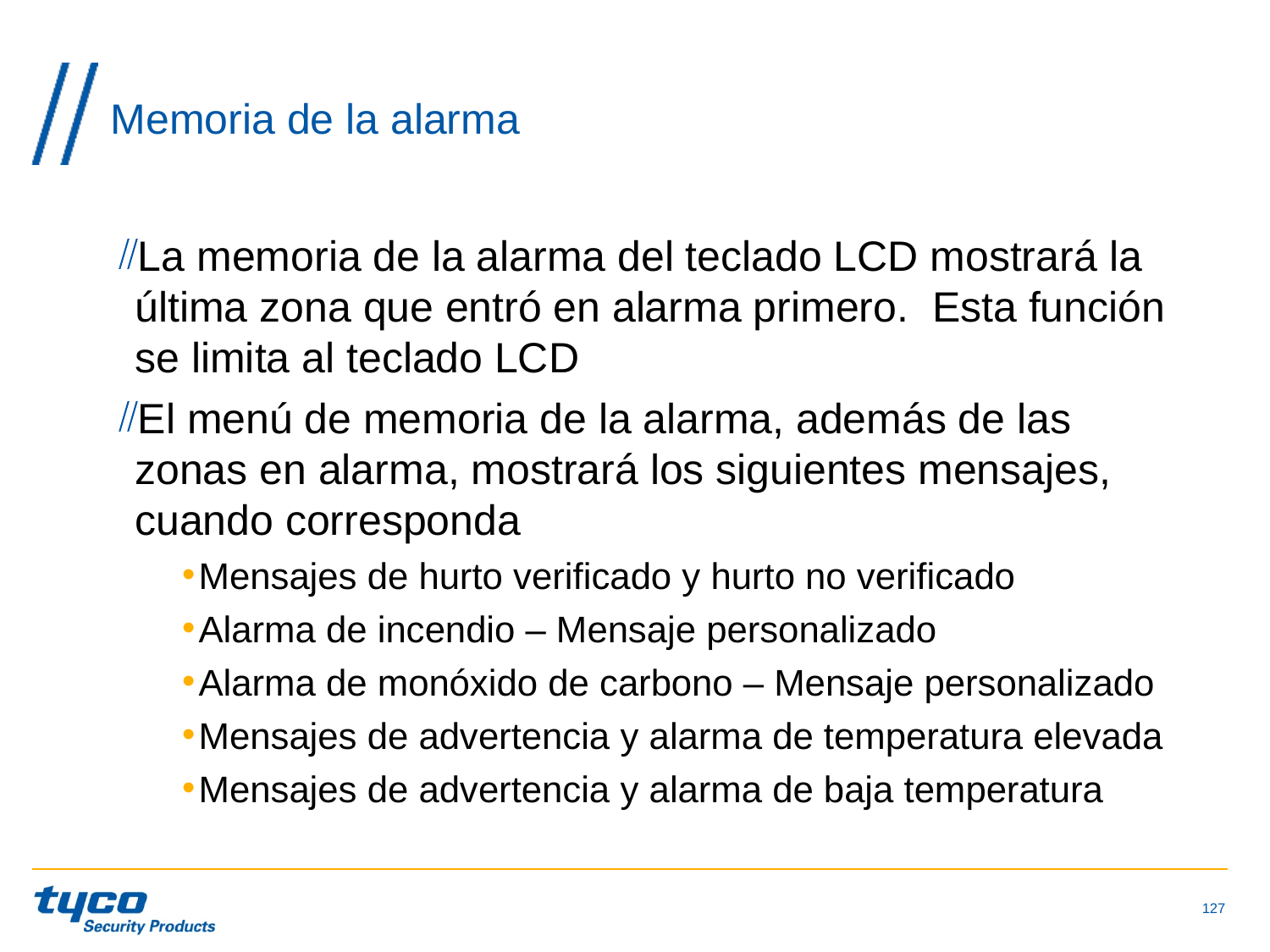

# Memoria de la alarma
La memoria de la alarma del teclado LCD mostrará la última zona que entró en alarma primero.  Esta función se limita al teclado LCD
El menú de memoria de la alarma, además de las zonas en alarma, mostrará los siguientes mensajes, cuando corresponda
Mensajes de hurto verificado y hurto no verificado
Alarma de incendio – Mensaje personalizado
Alarma de monóxido de carbono – Mensaje personalizado
Mensajes de advertencia y alarma de temperatura elevada
Mensajes de advertencia y alarma de baja temperatura
127